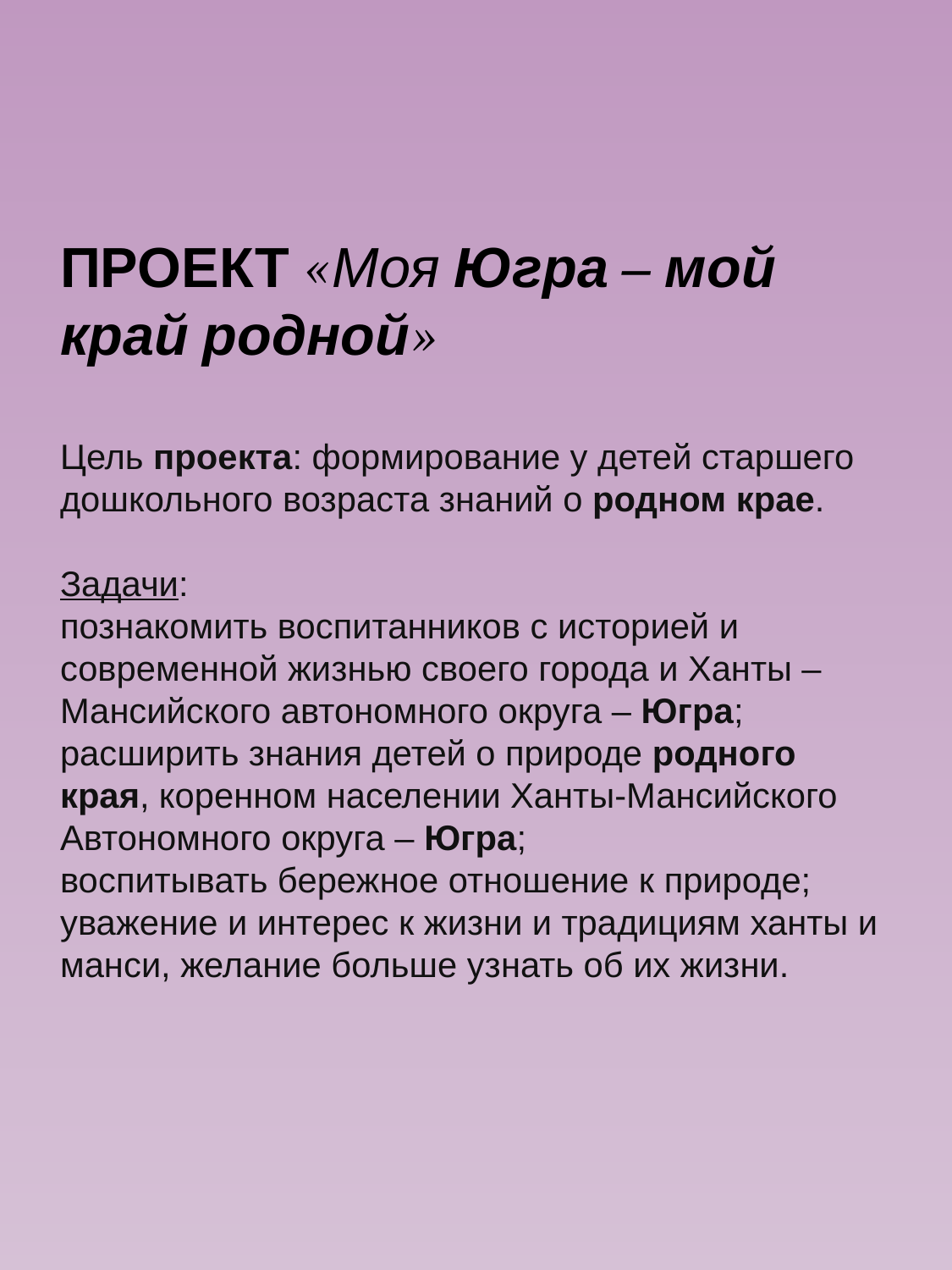

#
ПРОЕКТ «Моя Югра – мой край родной»

Цель проекта: формирование у детей старшего дошкольного возраста знаний о родном крае.

Задачи:
познакомить воспитанников с историей и современной жизнью своего города и Ханты – Мансийского автономного округа – Югра;
расширить знания детей о природе родного края, коренном населении Ханты-Мансийского Автономного округа – Югра;
воспитывать бережное отношение к природе; уважение и интерес к жизни и традициям ханты и манси, желание больше узнать об их жизни.